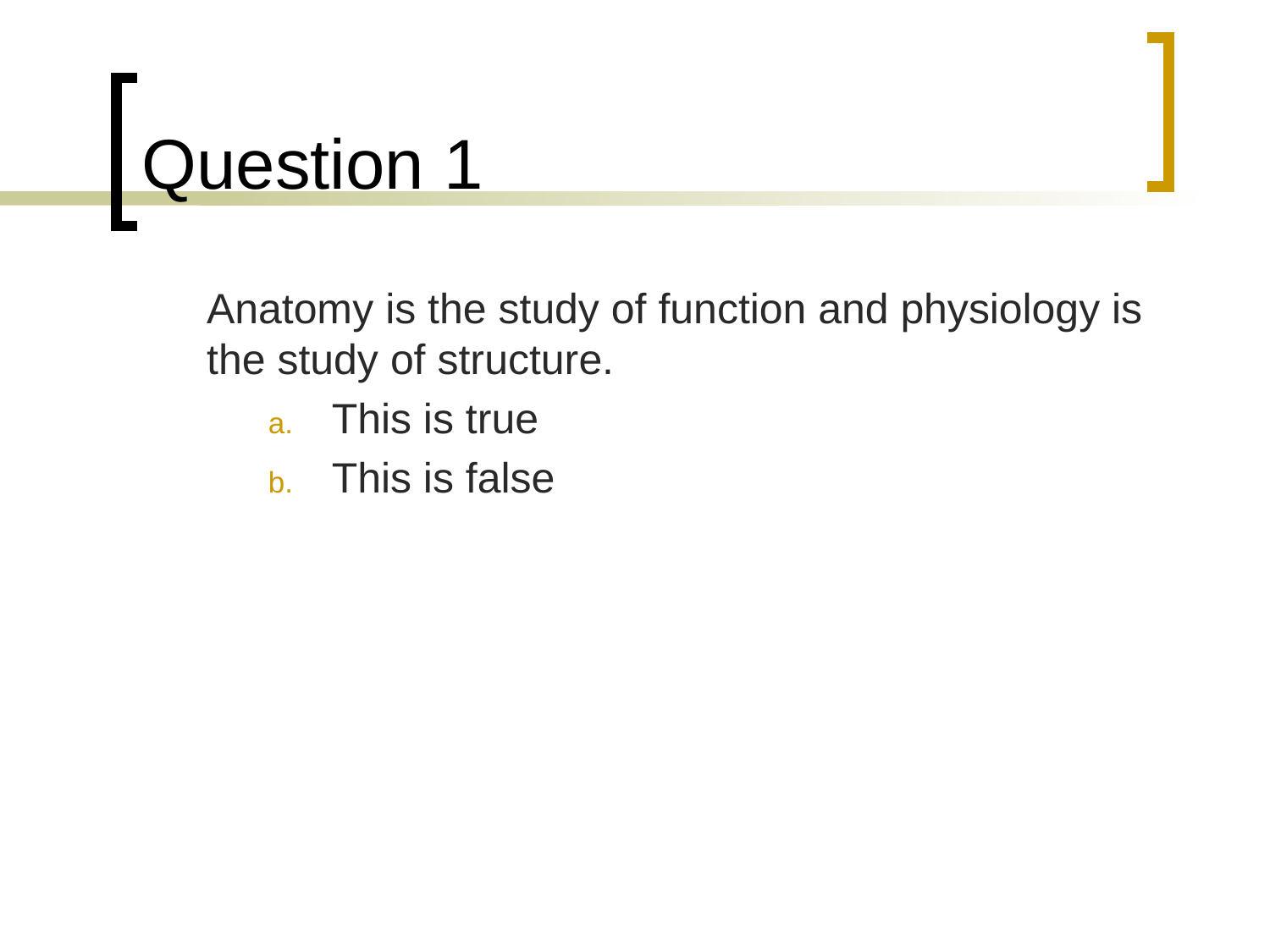

# Question 1
	Anatomy is the study of function and physiology is the study of structure.
This is true
This is false